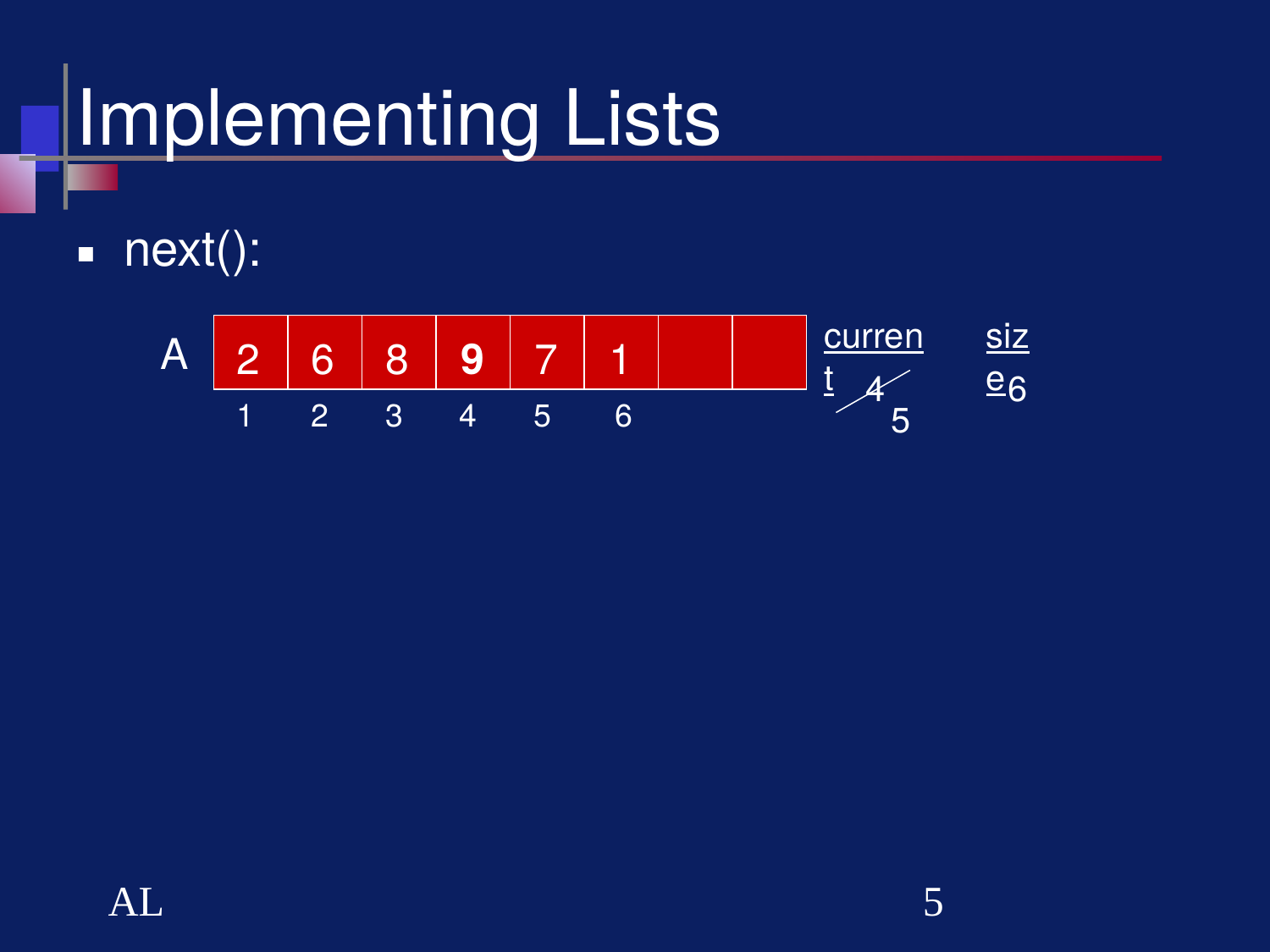

# Implementing Lists
next():

current
size
6

A
2
6
8
9
7
1
4
1
2
3
4
5
6
5

AL
5